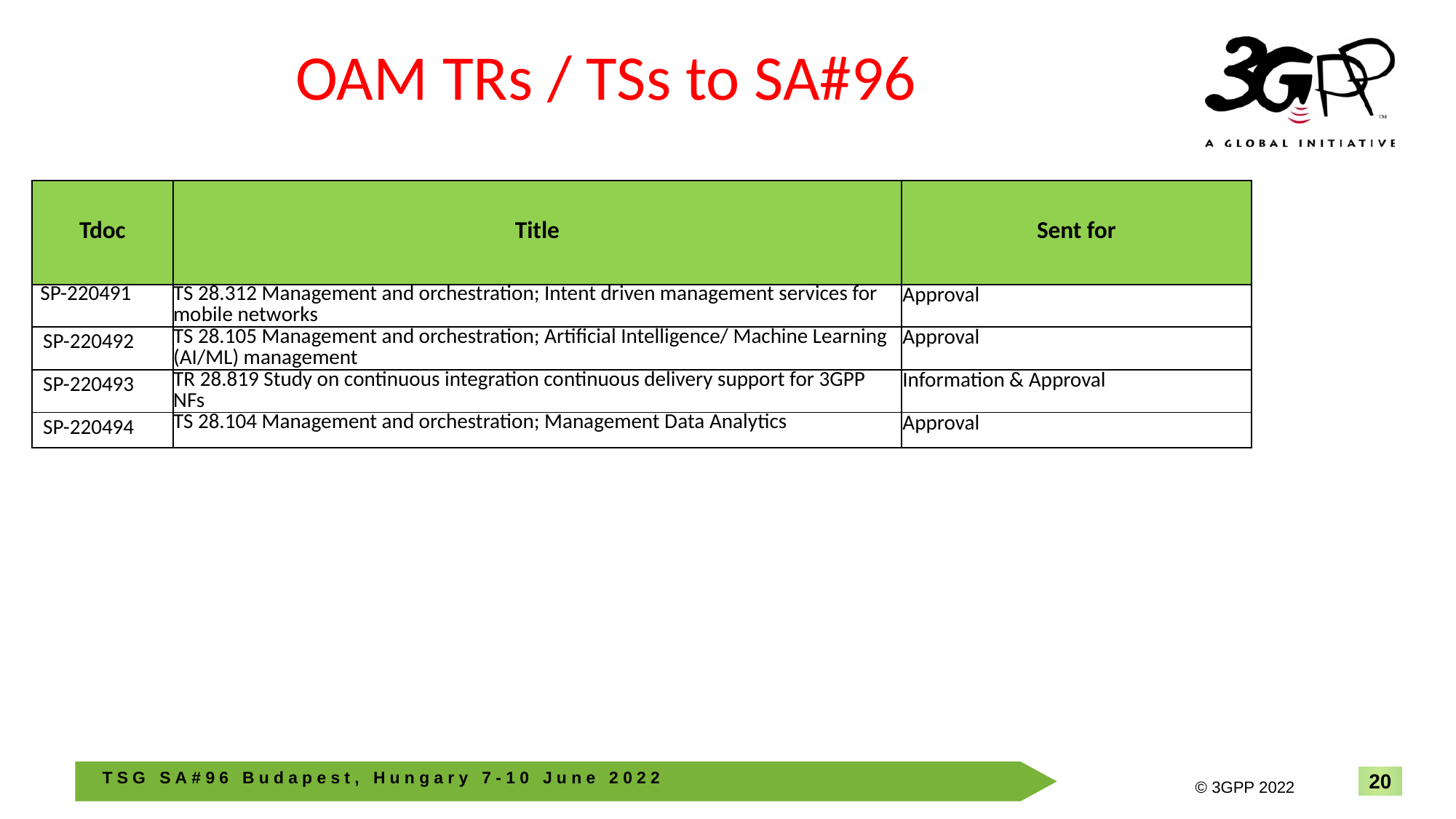

# OAM TRs / TSs to SA#96
| Tdoc | Title | Sent for |
| --- | --- | --- |
| SP-220491 | TS 28.312 Management and orchestration; Intent driven management services for mobile networks | Approval |
| SP-220492 | TS 28.105 Management and orchestration; Artificial Intelligence/ Machine Learning (AI/ML) management | Approval |
| SP-220493 | TR 28.819 Study on continuous integration continuous delivery support for 3GPP NFs | Information & Approval |
| SP-220494 | TS 28.104 Management and orchestration; Management Data Analytics | Approval |